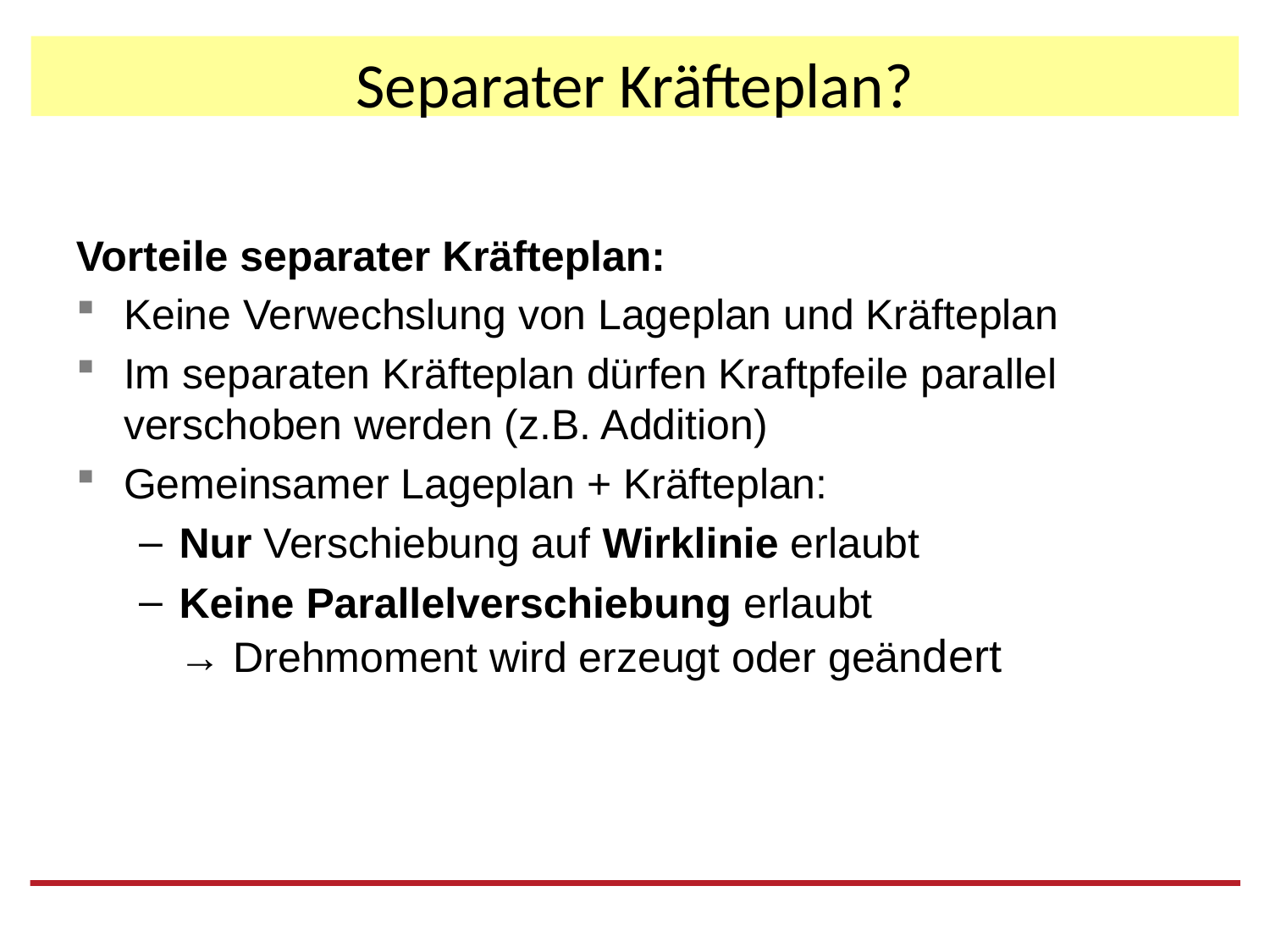

# Separater Kräfteplan?
Vorteile separater Kräfteplan:
Keine Verwechslung von Lageplan und Kräfteplan
Im separaten Kräfteplan dürfen Kraftpfeile parallel verschoben werden (z.B. Addition)
Gemeinsamer Lageplan + Kräfteplan:
Nur Verschiebung auf Wirklinie erlaubt
Keine Parallelverschiebung erlaubt
→ Drehmoment wird erzeugt oder geändert